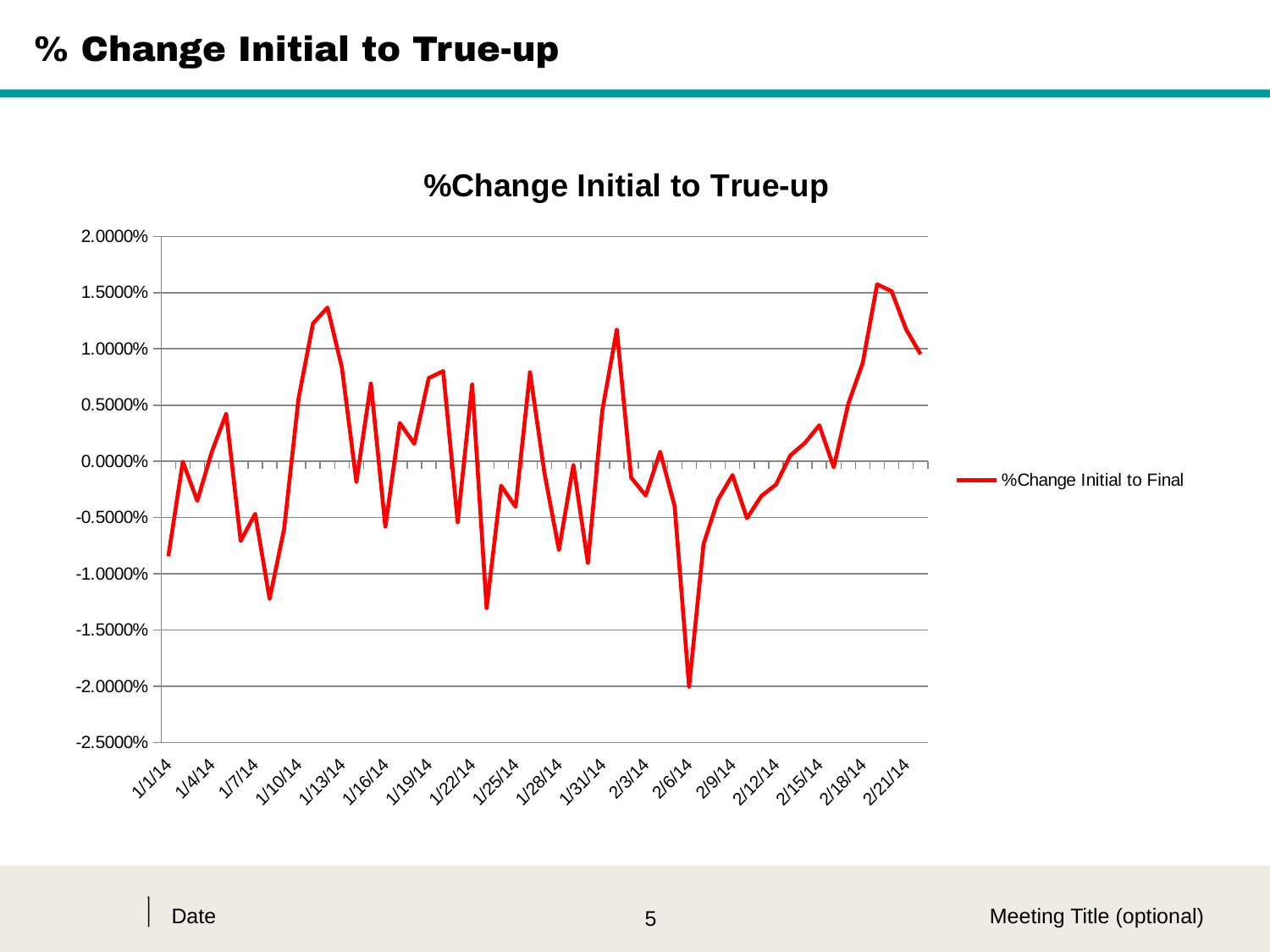

# % Change Initial to True-up

### Chart: %Change Initial to True-up

| Category | %Change Initial to Final |
|---|---|
| 41640 | -0.008442707209538125 |
| 41641 | -2.7877340042007265e-05 |
| 41642 | -0.003511226873695192 |
| 41643 | 0.0008326013962544113 |
| 41644 | 0.004232293132967628 |
| 41645 | -0.00708211145681882 |
| 41646 | -0.004665945565008453 |
| 41647 | -0.012228517536881445 |
| 41648 | -0.006021480243248785 |
| 41649 | 0.005589435366778201 |
| 41650 | 0.012261926537472774 |
| 41651 | 0.013674717220016112 |
| 41652 | 0.00831215329778045 |
| 41653 | -0.001815727146822233 |
| 41654 | 0.006917093281290145 |
| 41655 | -0.0058101366211221 |
| 41656 | 0.003415968559159363 |
| 41657 | 0.0015603006255753206 |
| 41658 | 0.007406131116424578 |
| 41659 | 0.00802305059686454 |
| 41660 | -0.005416580928622041 |
| 41661 | 0.006830970962945134 |
| 41662 | -0.013046474082734398 |
| 41663 | -0.002164848937416857 |
| 41664 | -0.0040417314182583115 |
| 41665 | 0.007921815904070706 |
| 41666 | -0.001059635264144134 |
| 41667 | -0.00788009685144179 |
| 41668 | -0.00031337712840646145 |
| 41669 | -0.0090216438861238 |
| 41670 | 0.004538494453825335 |
| 41671 | 0.011698826559112424 |
| 41672 | -0.0014536840481316974 |
| 41673 | -0.003035484792313876 |
| 41674 | 0.0008556999764335372 |
| 41675 | -0.00396769354737277 |
| 41676 | -0.020036149674076187 |
| 41677 | -0.007354757841305547 |
| 41678 | -0.0034160341065842164 |
| 41679 | -0.0012223743445566927 |
| 41680 | -0.0050599314478286415 |
| 41681 | -0.003082094523198711 |
| 41682 | -0.0020779805247039917 |
| 41683 | 0.0005268405428968202 |
| 41684 | 0.001625179935762404 |
| 41685 | 0.0032075903220606474 |
| 41686 | -0.0005292966669944244 |
| 41687 | 0.005085254644733012 |
| 41688 | 0.008731348314230346 |
| 41689 | 0.015731900024834575 |
| 41690 | 0.015124172610465543 |
| 41691 | 0.01173783105588156 |
| 41692 | 0.00952979971436191 |
Date
Meeting Title (optional)